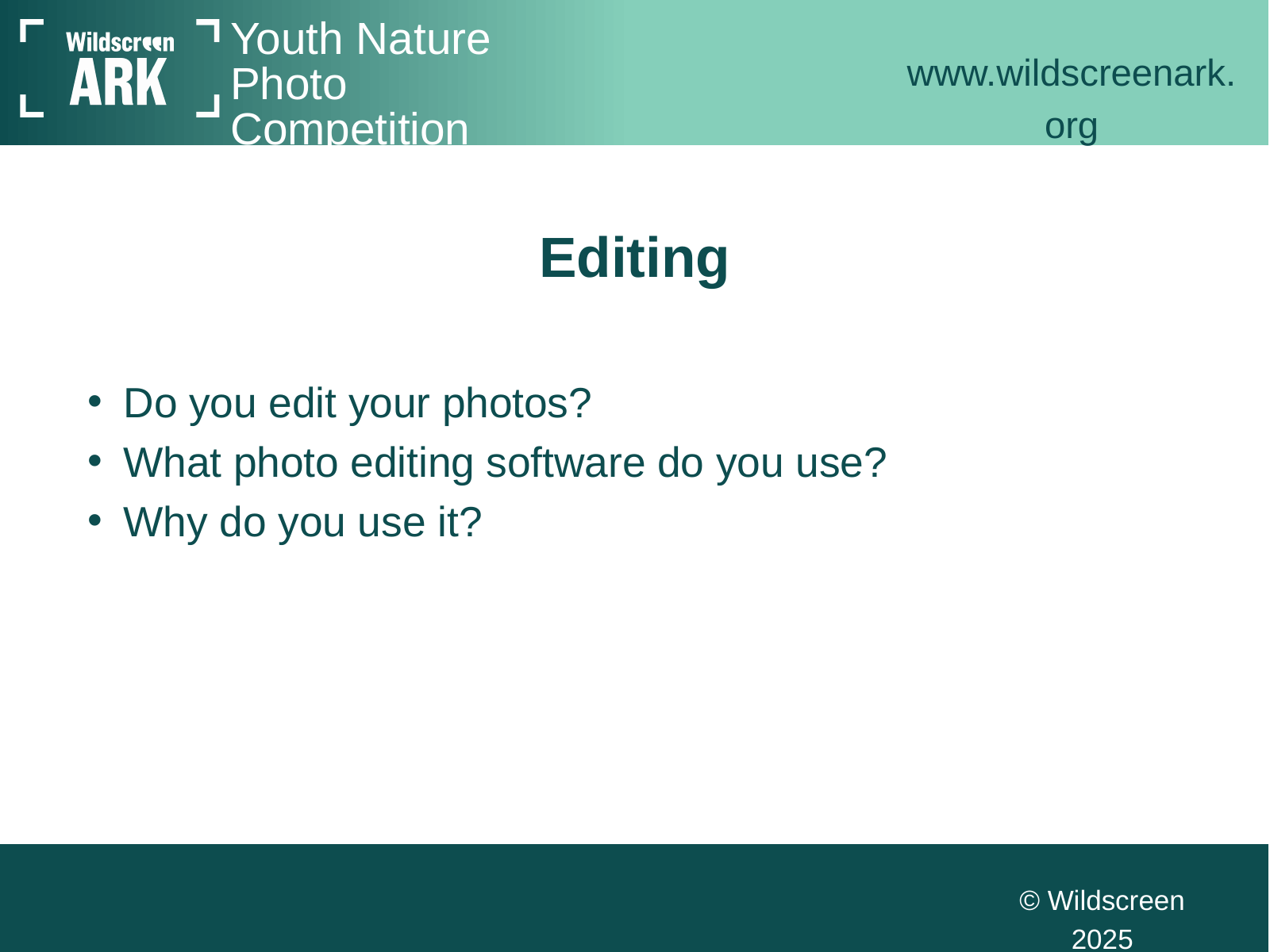

www.wildscreenark.org

Youth Nature Photo Competition

Editing

Do you edit your photos?
What photo editing software do you use?
Why do you use it?

© Wildscreen 2025